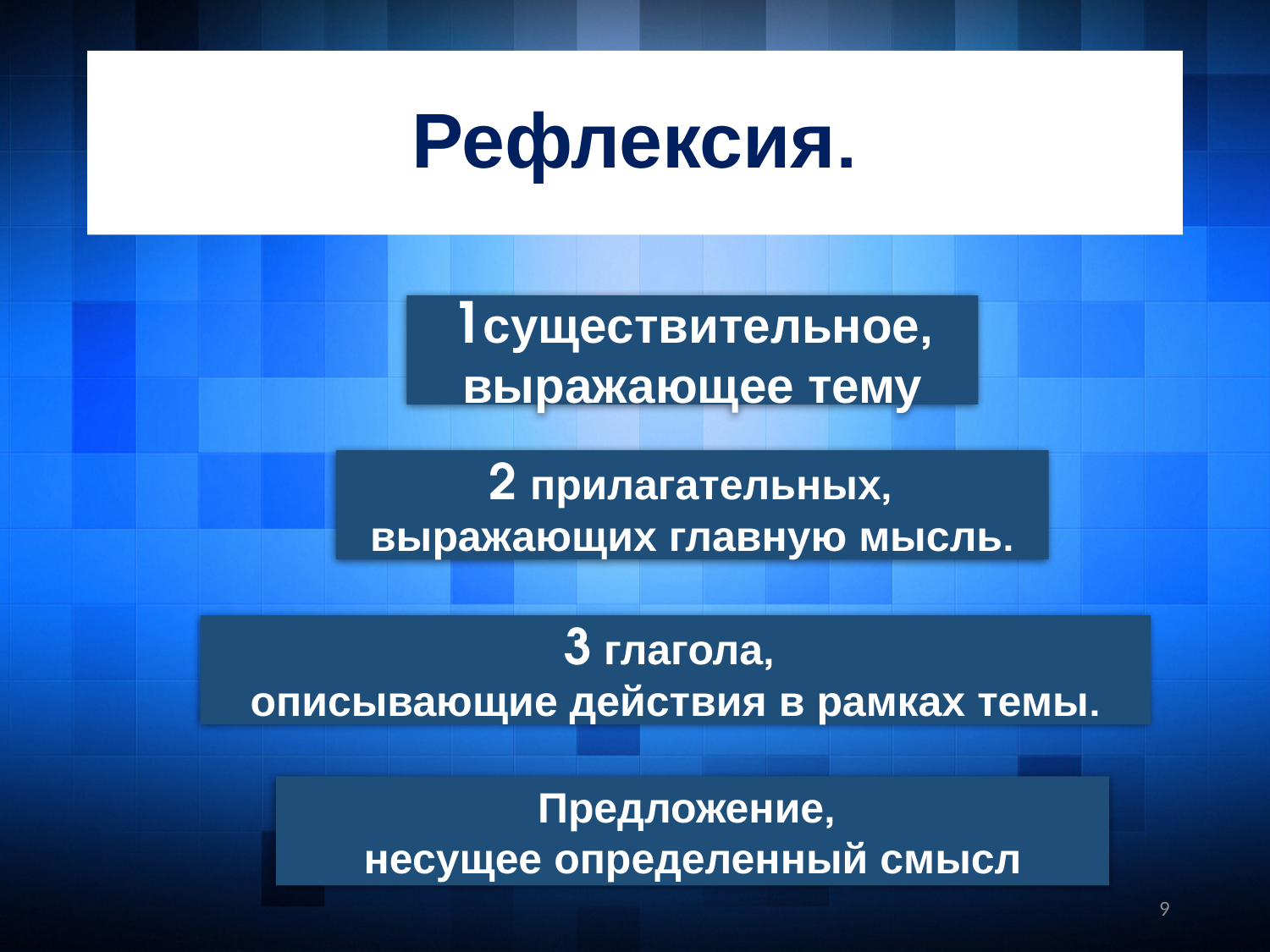

# Рефлексия.

1существительное, выражающее тему
 2 прилагательных,
выражающих главную мысль.
3 глагола,
описывающие действия в рамках темы.
Предложение,
несущее определенный смысл
9